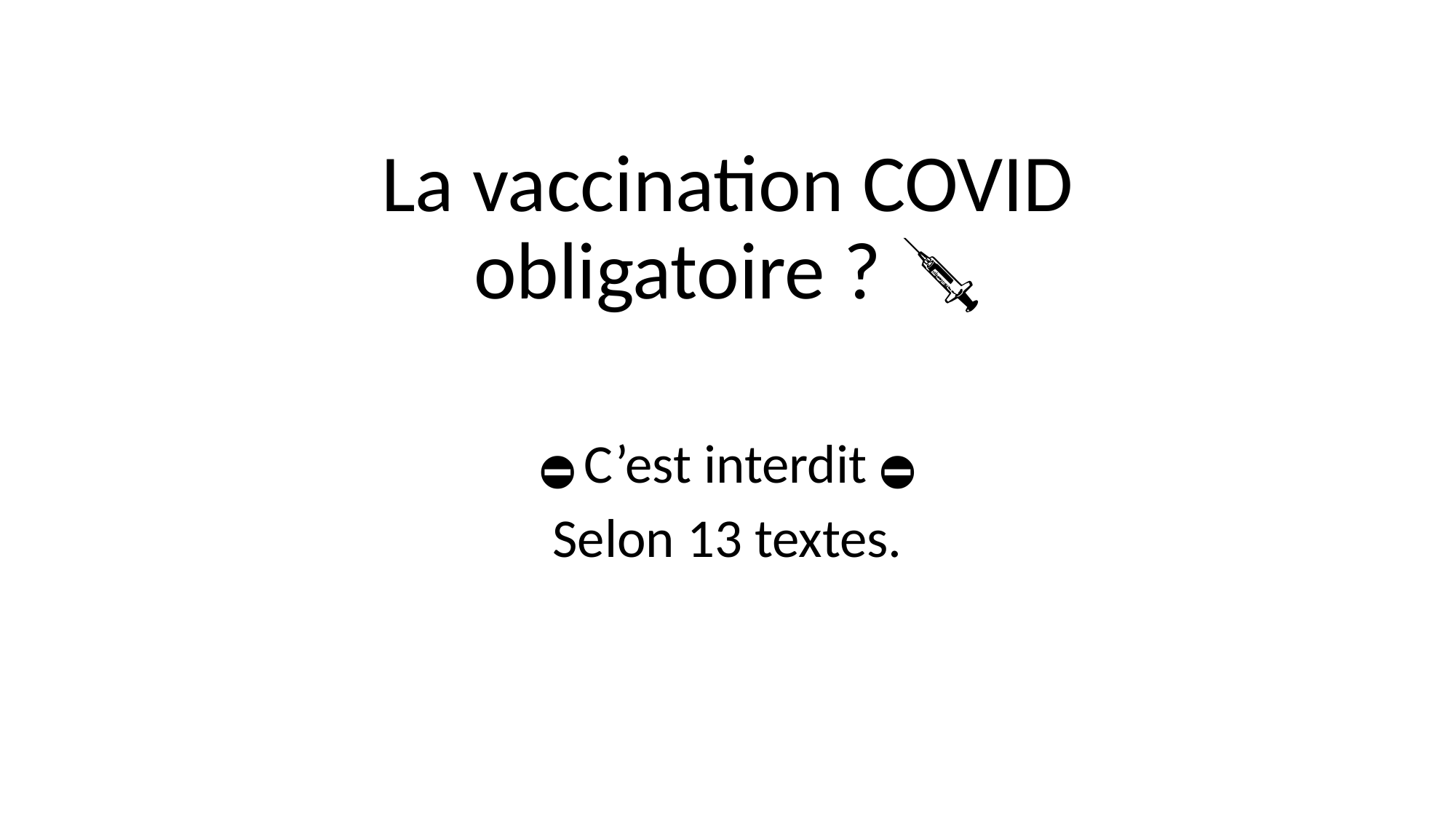

# La vaccination COVID obligatoire ? 💉
⛔️ C’est interdit ⛔️
Selon 13 textes.